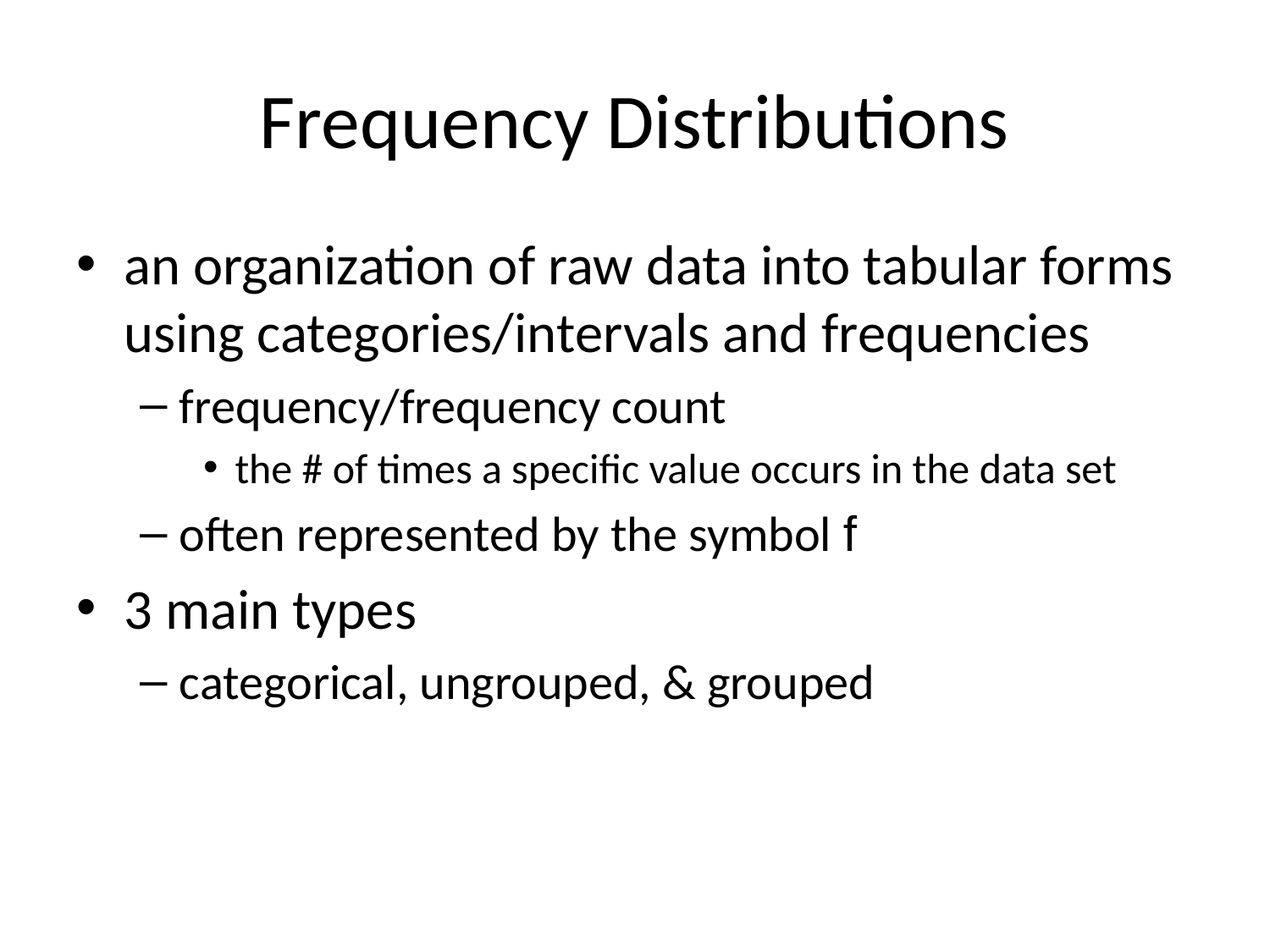

# Frequency Distributions
an organization of raw data into tabular forms using categories/intervals and frequencies
frequency/frequency count
the # of times a specific value occurs in the data set
often represented by the symbol f
3 main types
categorical, ungrouped, & grouped